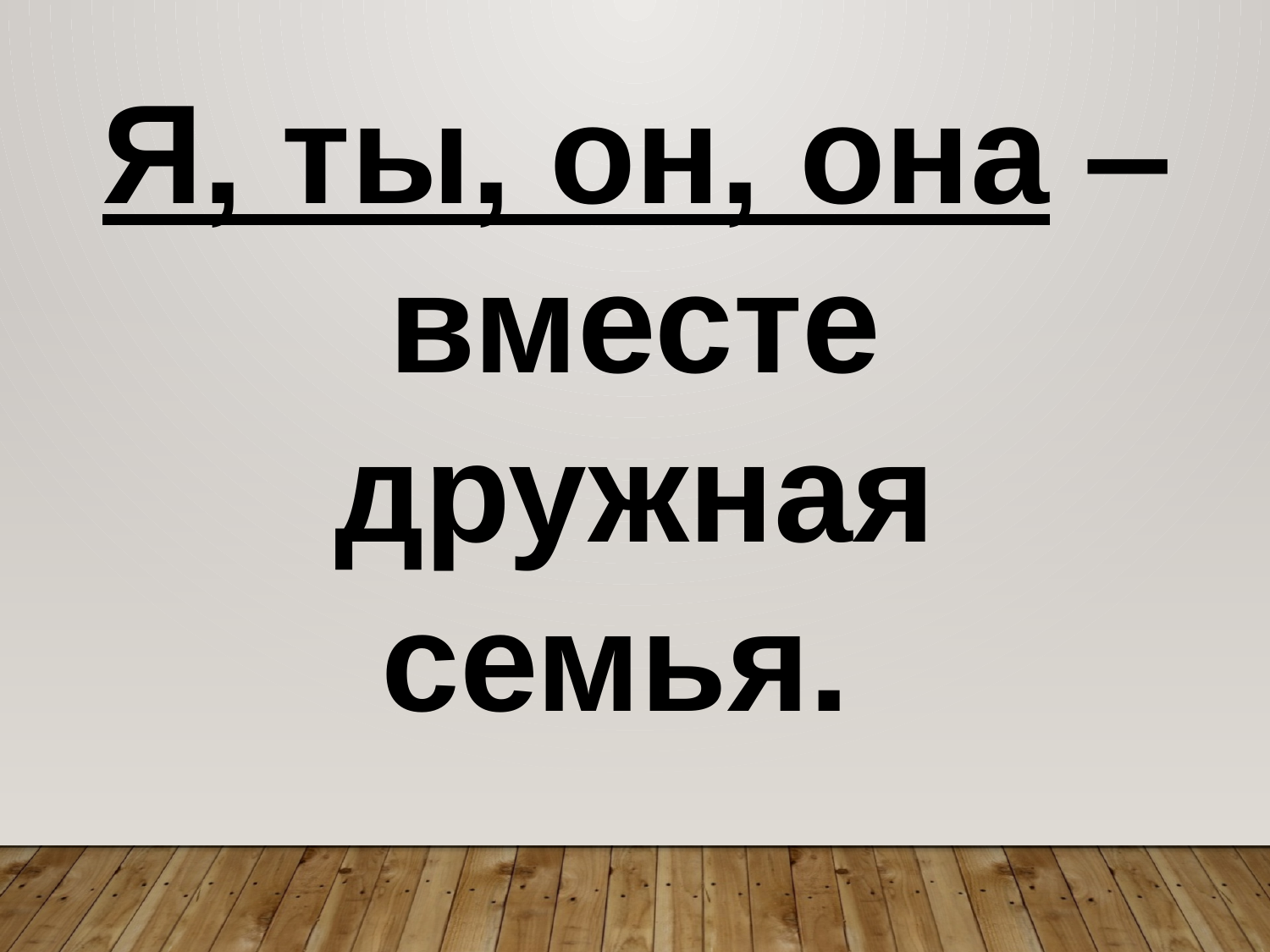

Я, ты, он, она – вместе дружная семья.